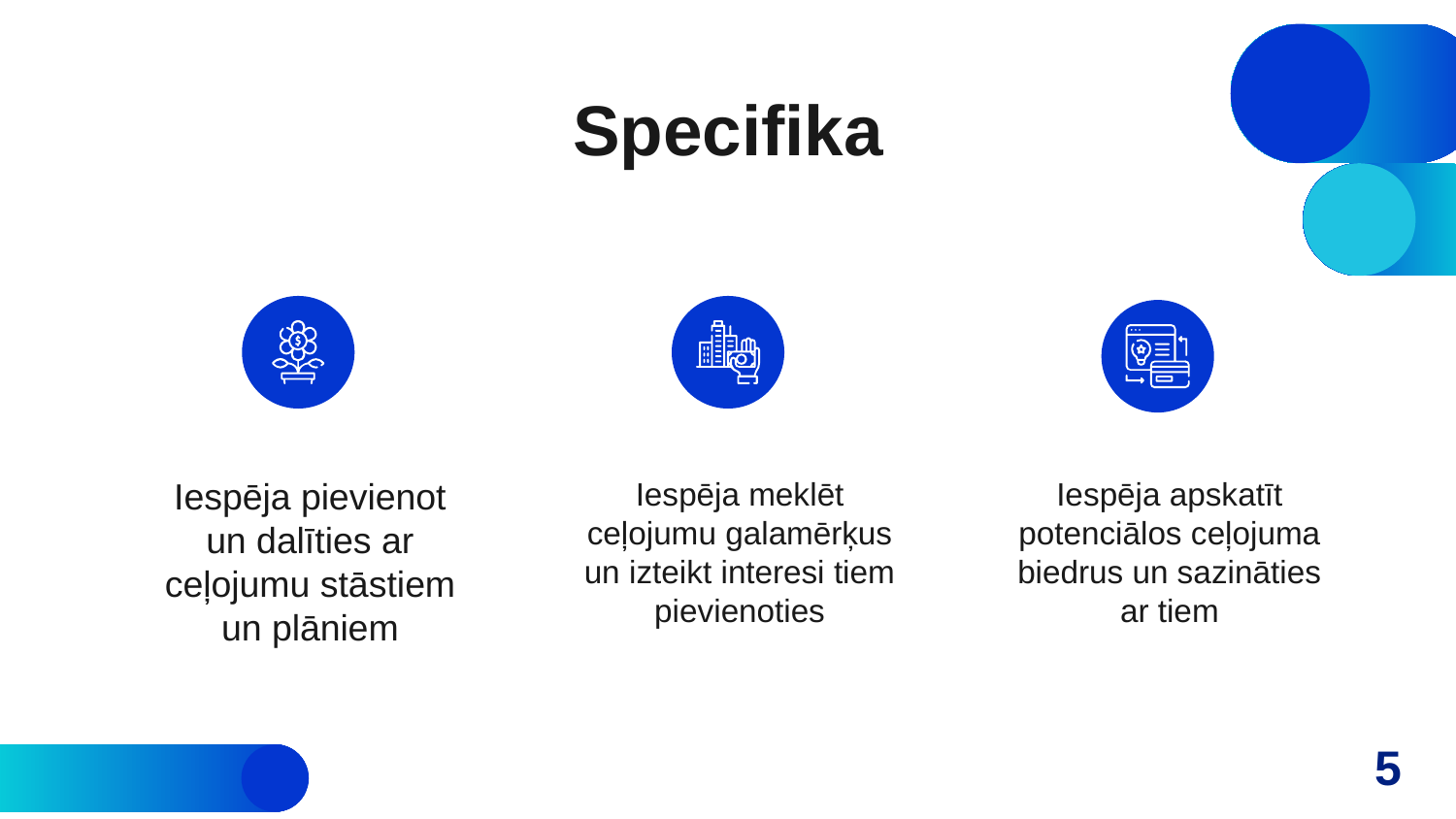

# Specifika

Iespēja pievienot un dalīties ar ceļojumu stāstiem un plāniem
Iespēja meklēt ceļojumu galamērķus un izteikt interesi tiem pievienoties
Iespēja apskatīt potenciālos ceļojuma biedrus un sazināties ar tiem
5